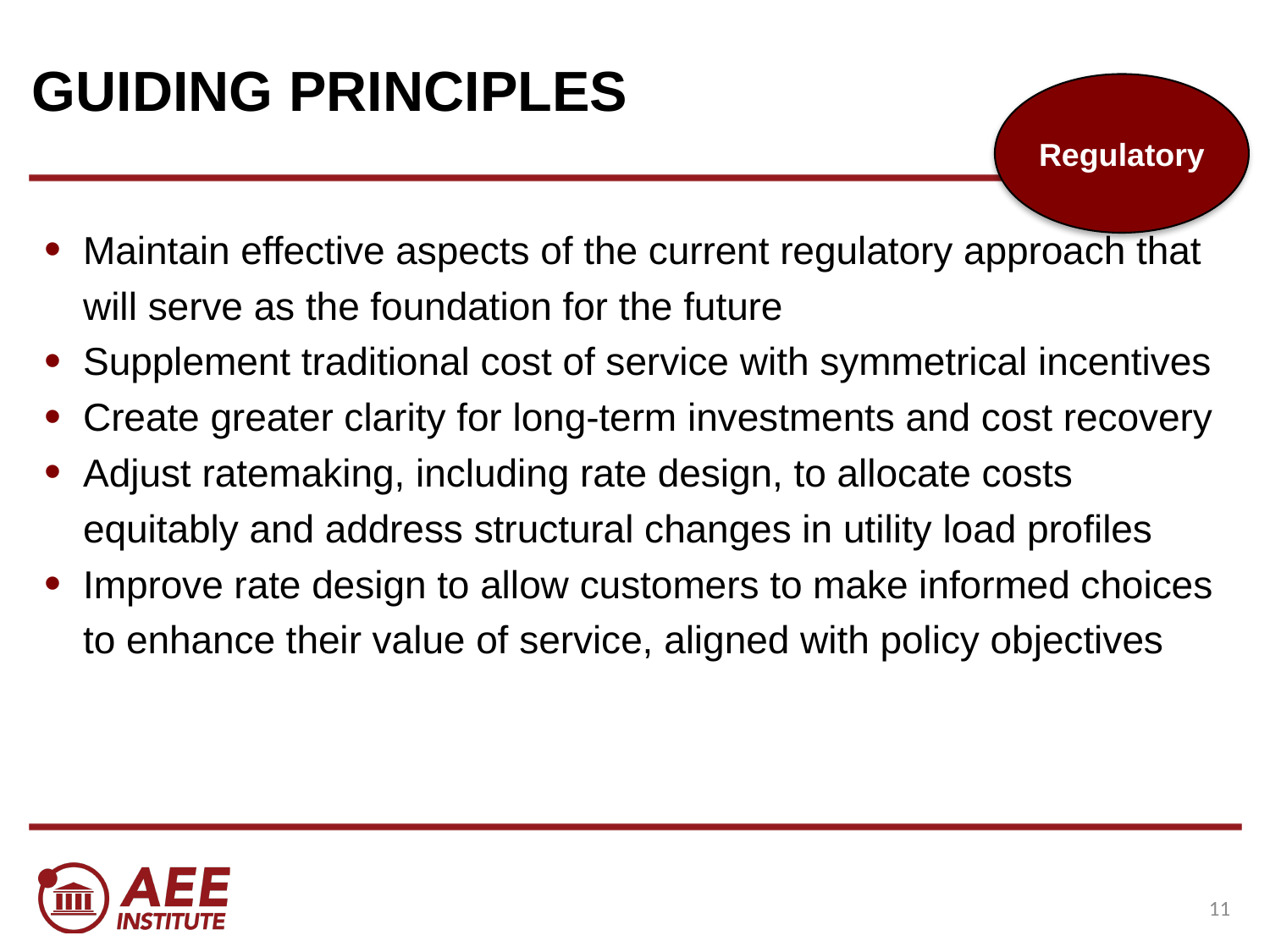

# GUIDING PRINCIPLES
Regulatory
Maintain effective aspects of the current regulatory approach that will serve as the foundation for the future
Supplement traditional cost of service with symmetrical incentives
Create greater clarity for long-term investments and cost recovery
Adjust ratemaking, including rate design, to allocate costs equitably and address structural changes in utility load profiles
Improve rate design to allow customers to make informed choices to enhance their value of service, aligned with policy objectives

11